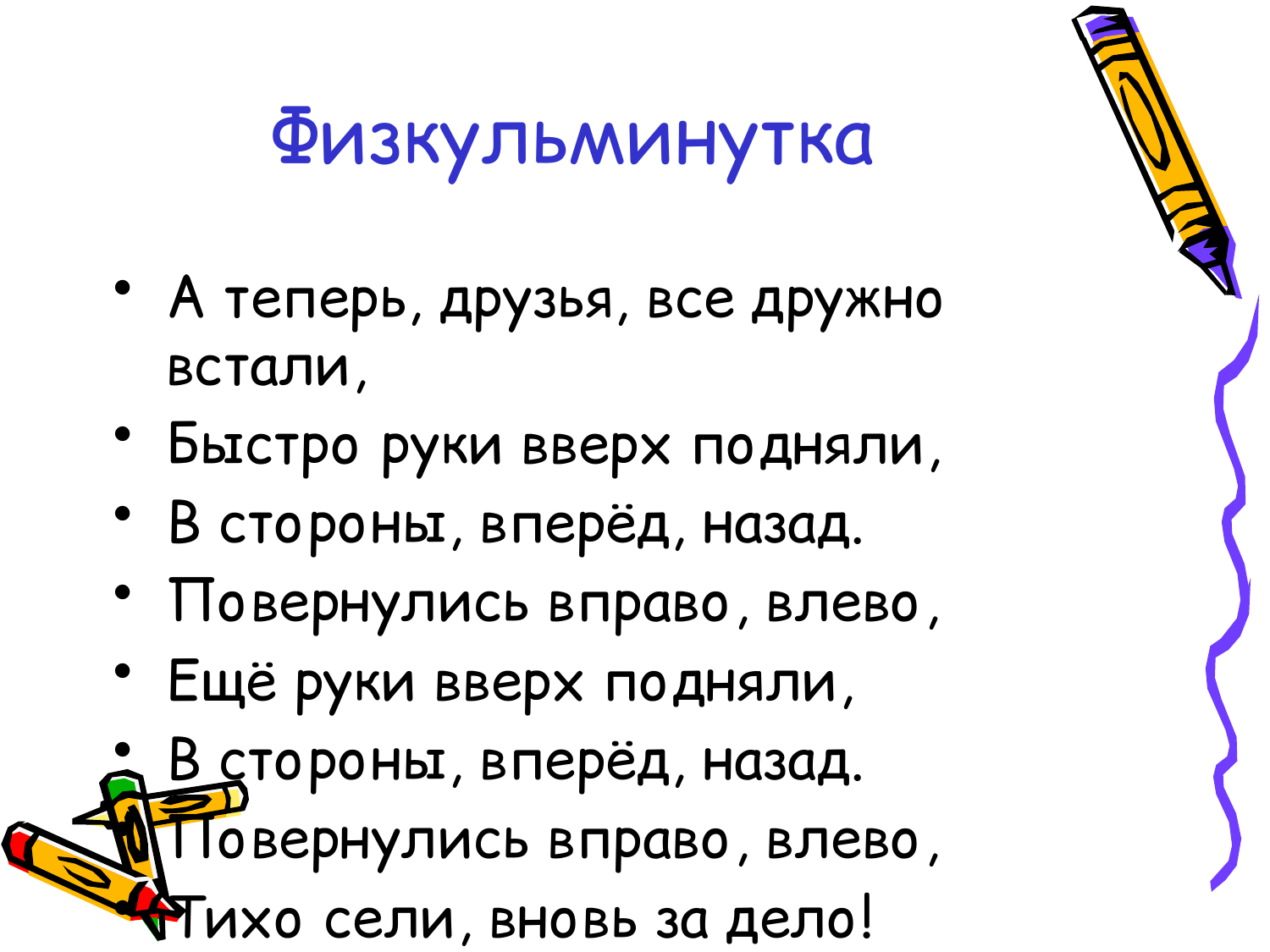

Физкульминутка
А теперь, друзья, все дружно встали,
Быстро руки вверх подняли,
В стороны, вперёд, назад.
Повернулись вправо, влево,
Ещё руки вверх подняли,
В стороны, вперёд, назад.
Повернулись вправо, влево,
Тихо сели, вновь за дело!